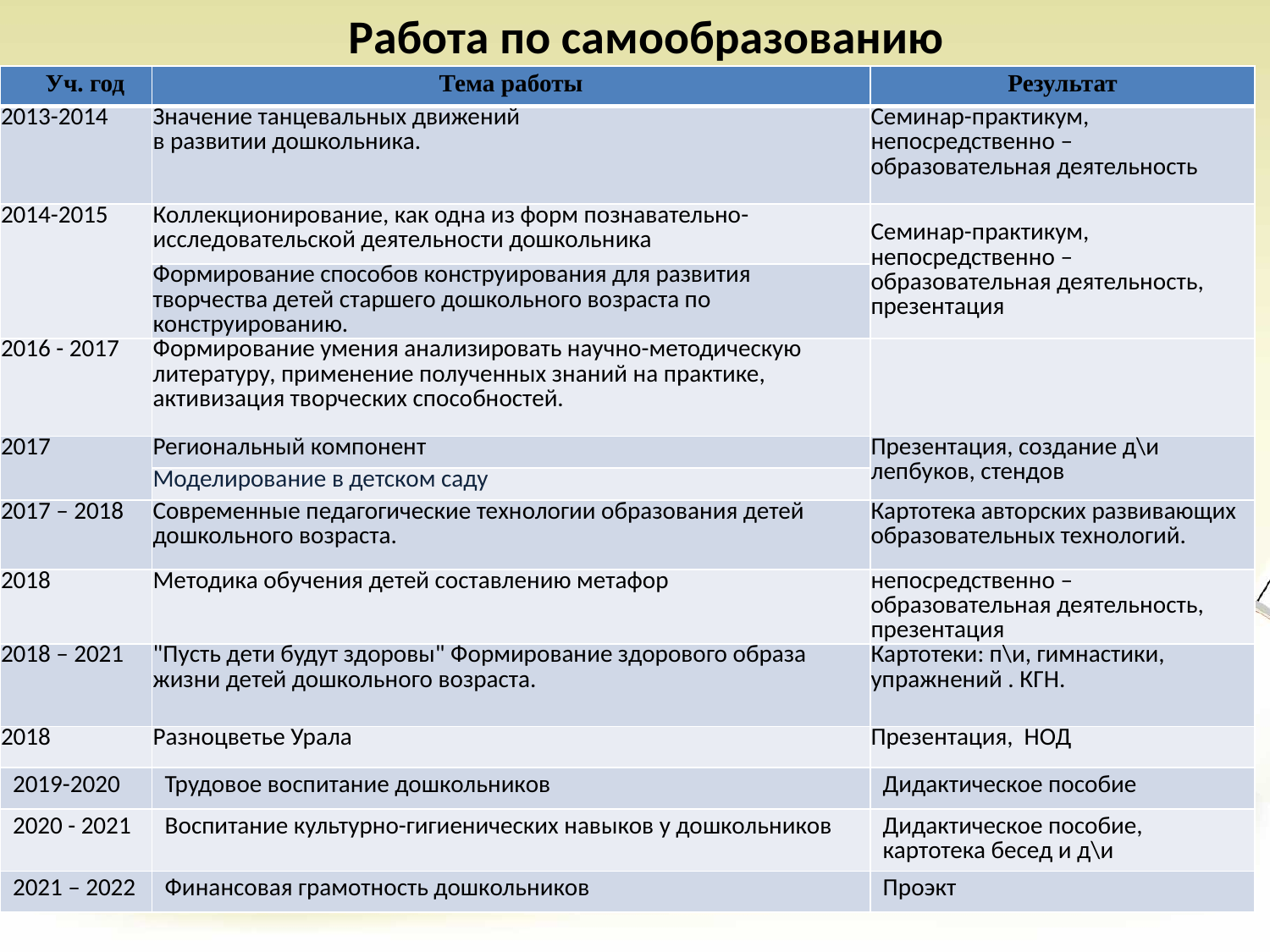

# Работа по самообразованию
| Уч. год | Тема работы | Результат |
| --- | --- | --- |
| 2013-2014 | Значение танцевальных движений в развитии дошкольника. | Семинар-практикум, непосредственно – образовательная деятельность |
| 2014-2015 | Коллекционирование, как одна из форм познавательно-исследовательской деятельности дошкольника | Семинар-практикум, непосредственно – образовательная деятельность, презентация |
|  | Формирование способов конструирования для развития творчества детей старшего дошкольного возраста по конструированию. |  |
| 2016 - 2017 | Формирование умения анализировать научно-методическую литературу, применение полученных знаний на практике, активизация творческих способностей. |  |
| 2017 | Региональный компонент | Презентация, создание д\и лепбуков, стендов |
|  | Моделирование в детском саду |  |
| 2017 – 2018 | Современные педагогические технологии образования детей дошкольного возраста. | Картотека авторских развивающих образовательных технологий. |
| 2018 | Методика обучения детей составлению метафор | непосредственно – образовательная деятельность, презентация |
| 2018 – 2021 | "Пусть дети будут здоровы" Формирование здорового образа жизни детей дошкольного возраста. | Картотеки: п\и, гимнастики, упражнений . КГН. |
| 2018 | Разноцветье Урала | Презентация, НОД |
| 2019-2020 | Трудовое воспитание дошкольников | Дидактическое пособие |
| 2020 - 2021 | Воспитание культурно-гигиенических навыков у дошкольников | Дидактическое пособие, картотека бесед и д\и |
| 2021 – 2022 | Финансовая грамотность дошкольников | Проэкт |